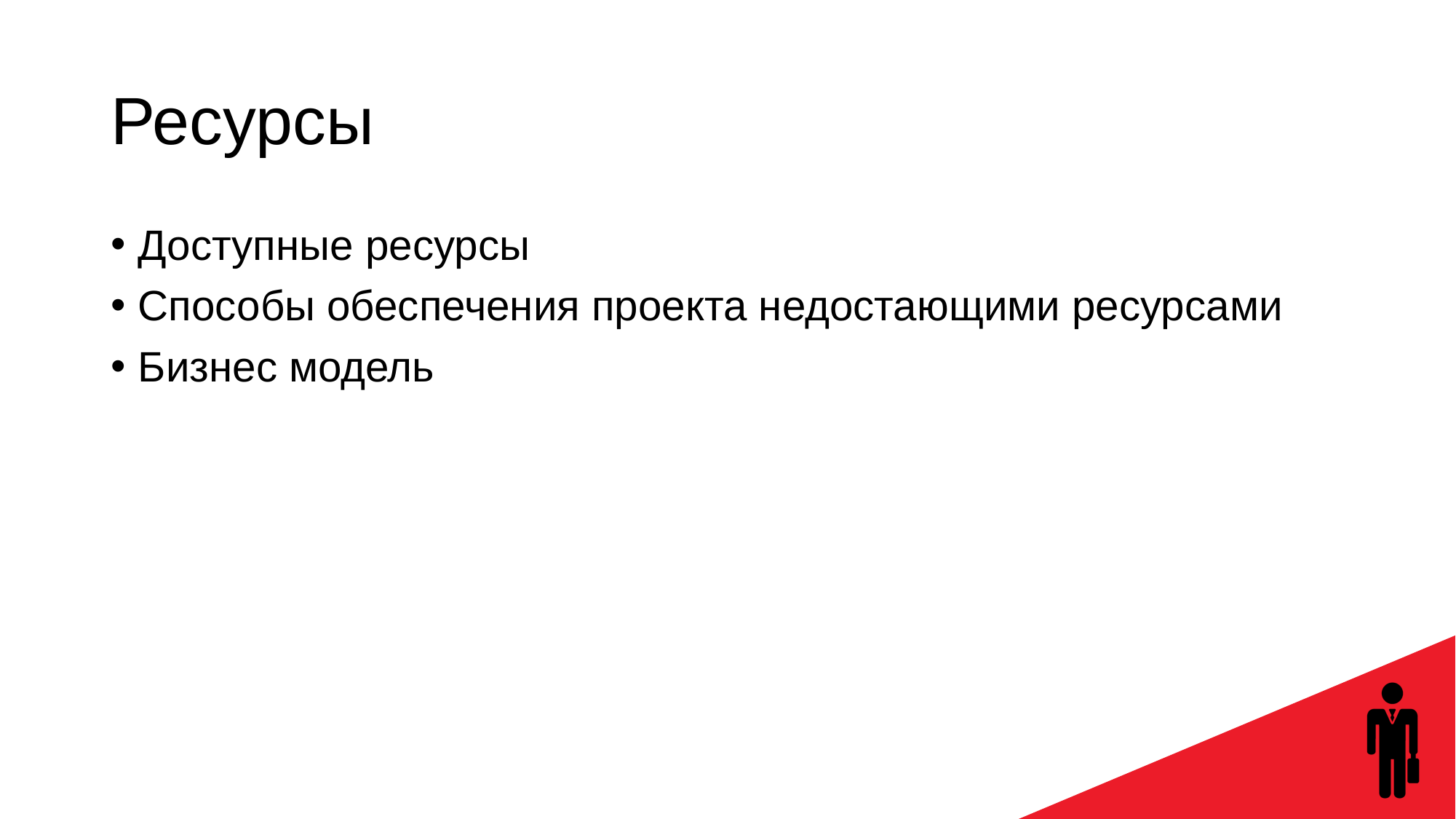

# Ресурсы
Доступные ресурсы
Способы обеспечения проекта недостающими ресурсами
Бизнес модель